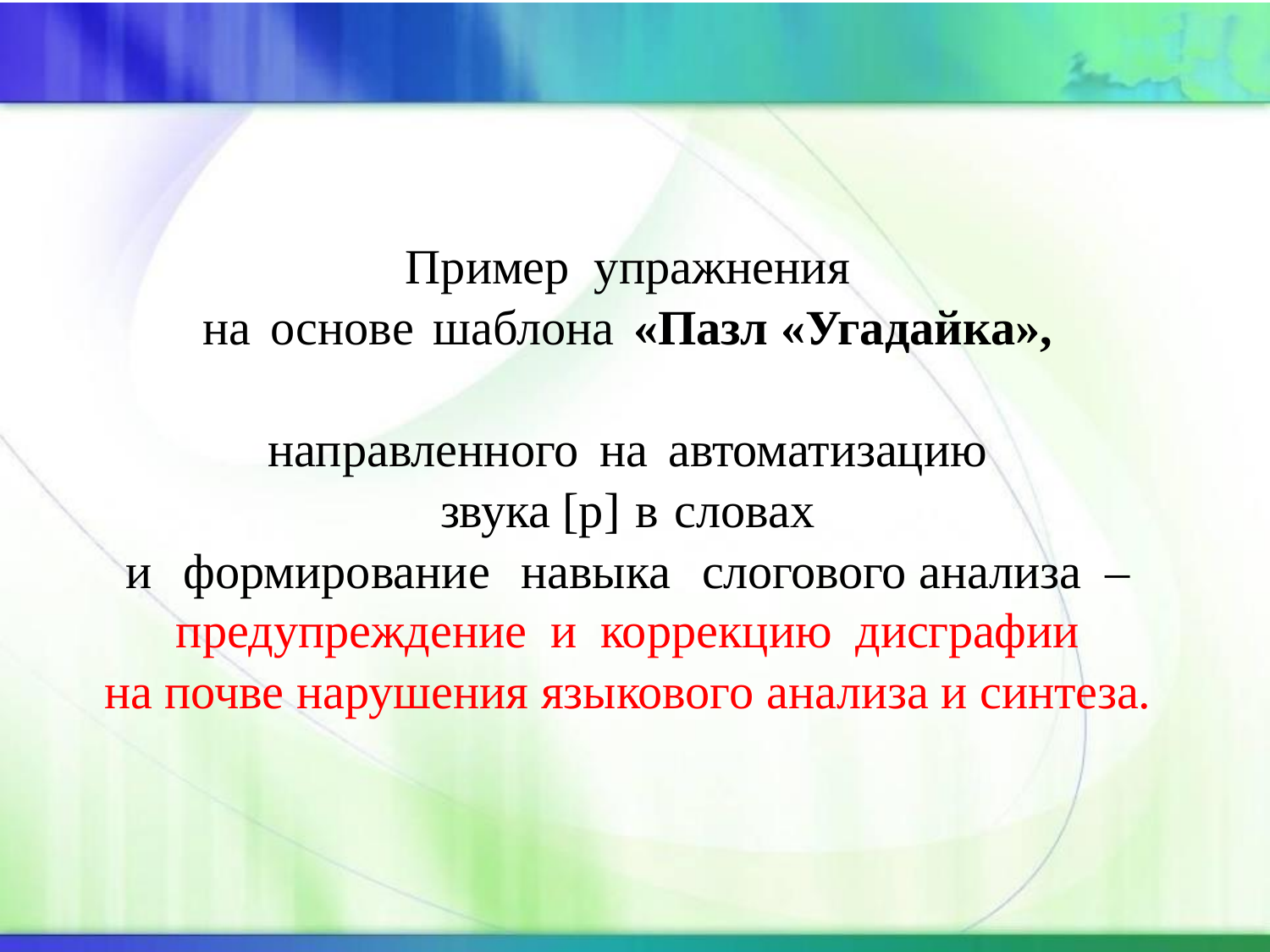

Пример  упражнения
на основе шаблона «Пазл «Угадайка»,

направленного на автоматизацию
звука [р] в словах
и  формирование  навыка  слогового анализа – предупреждение и коррекцию дисграфии
на почве нарушения языкового анализа и синтеза.